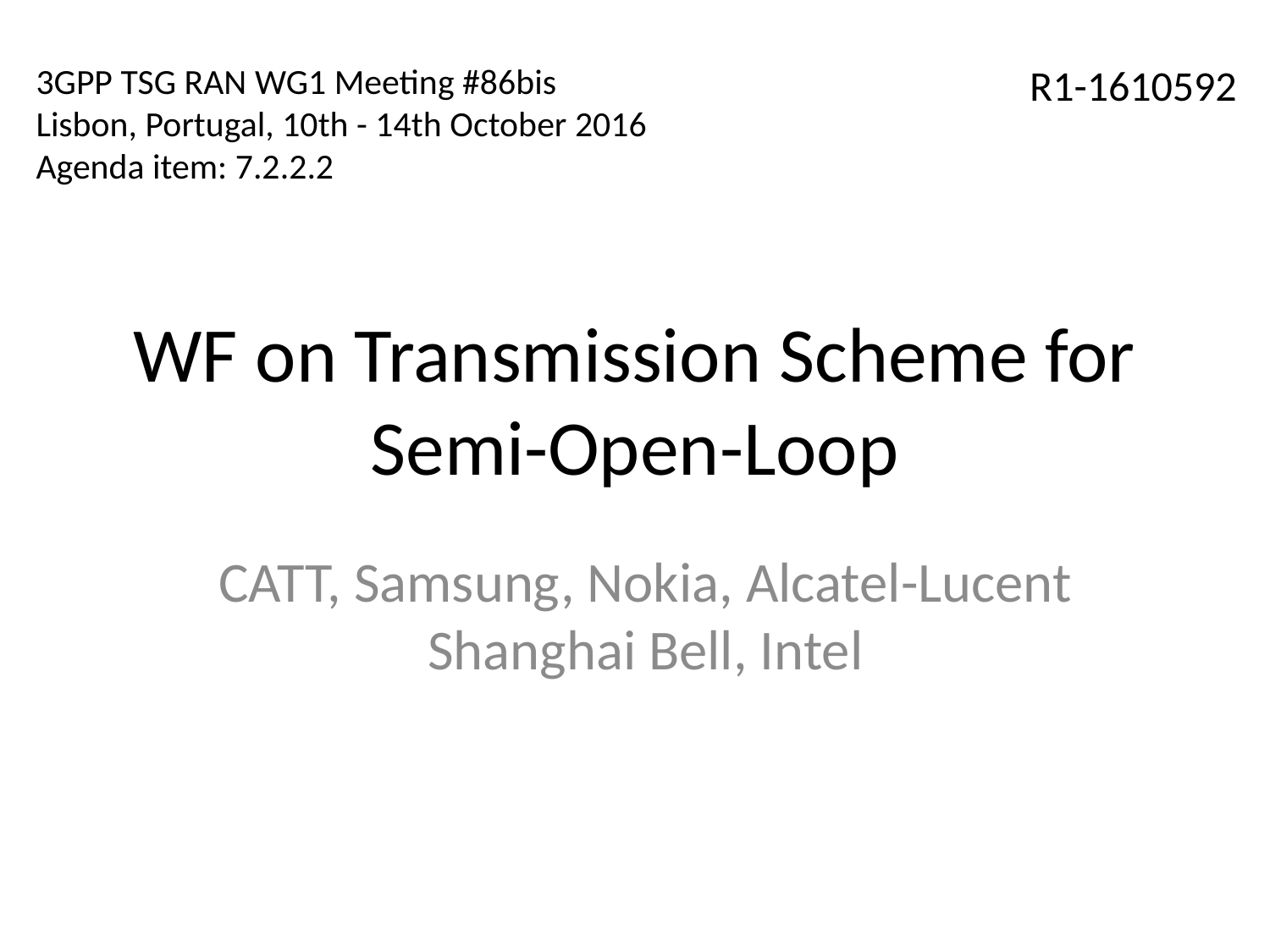

3GPP TSG RAN WG1 Meeting #86bis
Lisbon, Portugal, 10th - 14th October 2016
Agenda item: 7.2.2.2
R1-1610592
# WF on Transmission Scheme for Semi-Open-Loop
CATT, Samsung, Nokia, Alcatel-Lucent Shanghai Bell, Intel